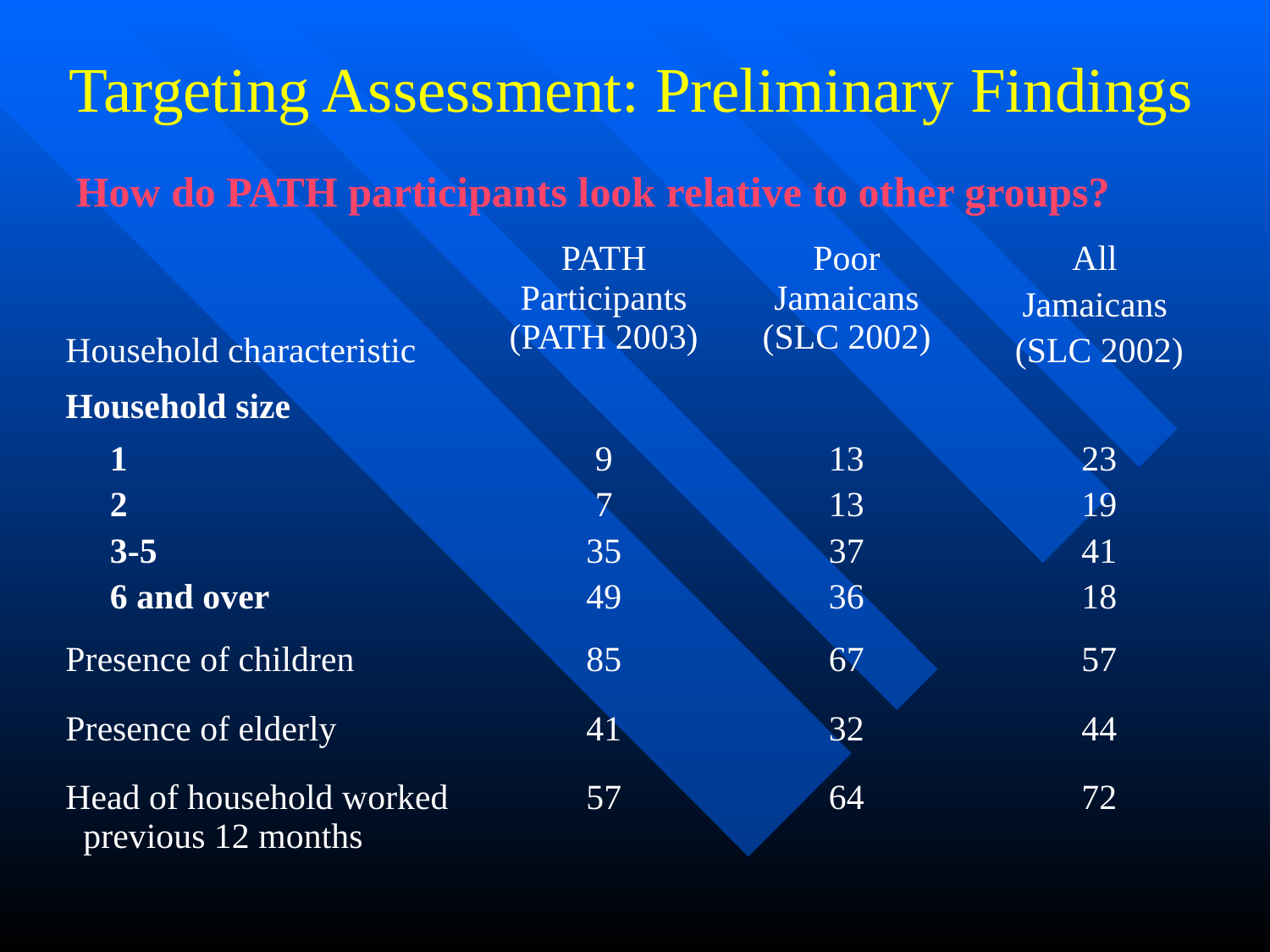

# Targeting Assessment: Preliminary Findings
How do PATH participants look relative to other groups?
| Household characteristic | PATH Participants (PATH 2003) | Poor Jamaicans (SLC 2002) | All Jamaicans (SLC 2002) |
| --- | --- | --- | --- |
| Household size |  |  |  |
| 1 2 3-5 6 and over | 9 7 35 49 | 13 13 37 36 | 23 19 41 18 |
| Presence of children | 85 | 67 | 57 |
| Presence of elderly | 41 | 32 | 44 |
| Head of household worked previous 12 months | 57 | 64 | 72 |